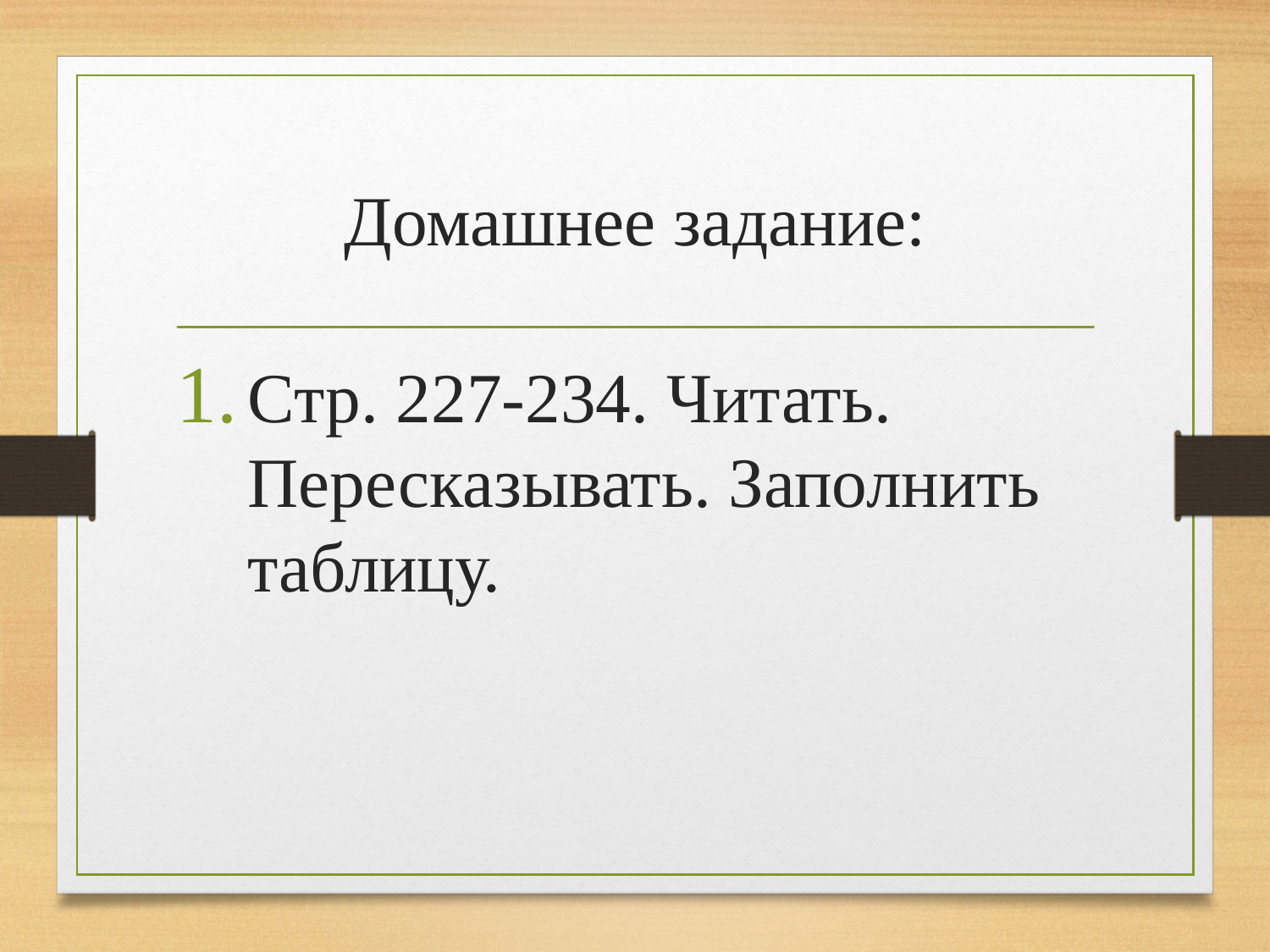

# Домашнее задание:
Стр. 227-234. Читать. Пересказывать. Заполнить таблицу.